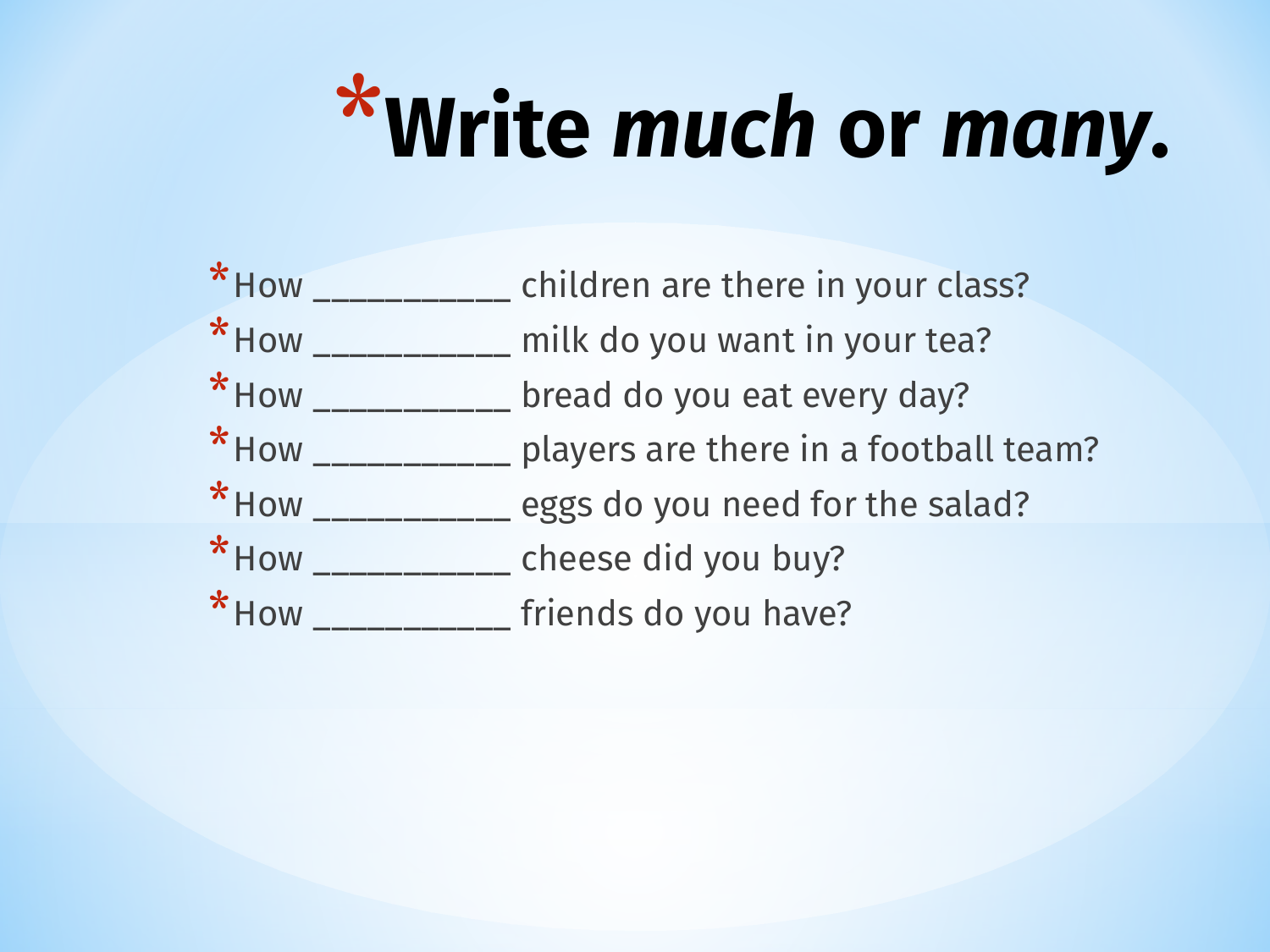

# Write much or many.
How ___________ children are there in your class?
How ___________ milk do you want in your tea?
How ___________ bread do you eat every day?
How ___________ players are there in a football team?
How ___________ eggs do you need for the salad?
How ___________ cheese did you buy?
How ___________ friends do you have?